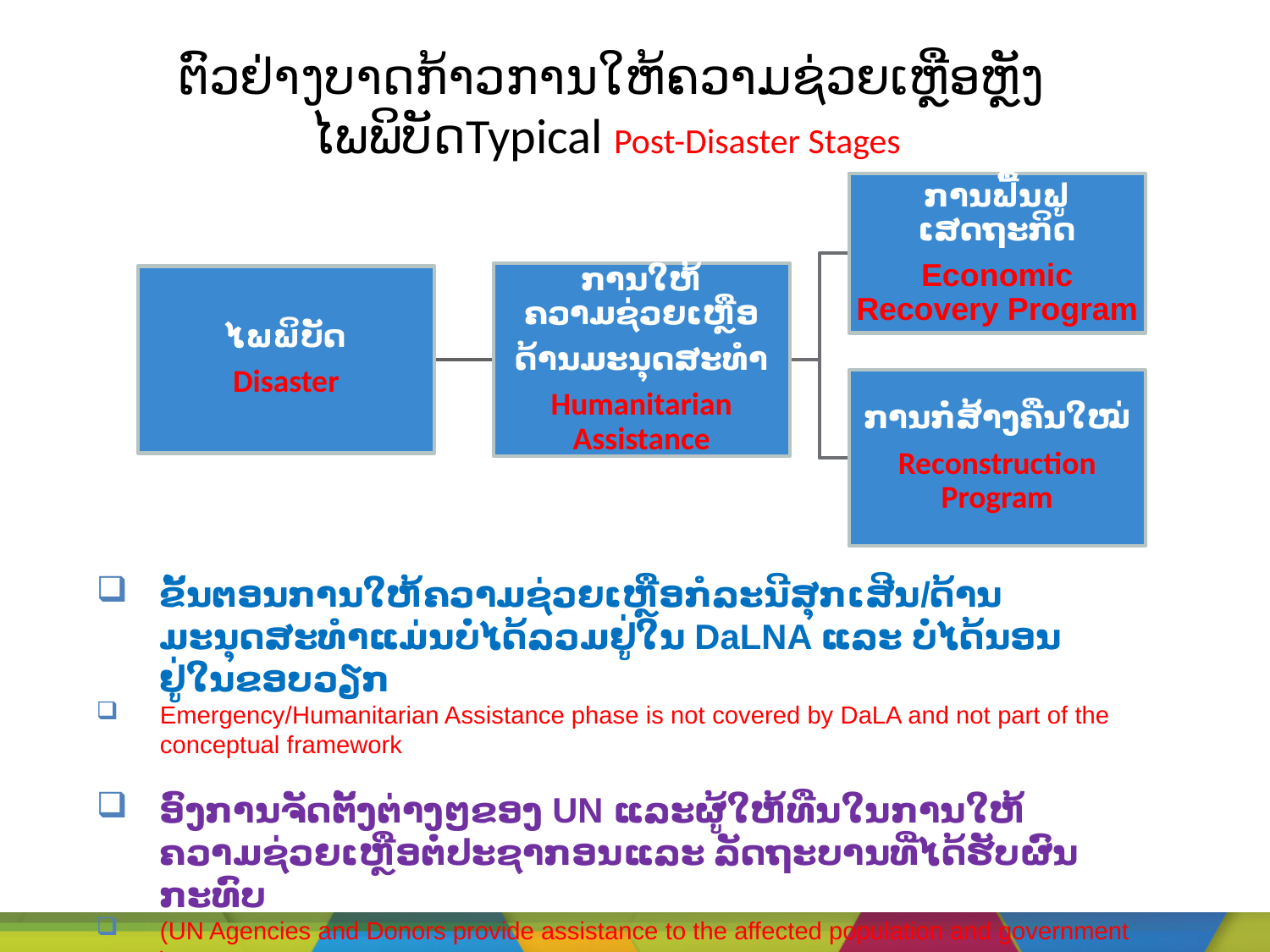

ໄພພິບັດ
Disaster
ການໃຫ້ຄວາມຊ່ວຍເຫຼືອ
ດ້ານມະນຸດສະທຳ
Humanitarian Assistance
ການຟື້ນຟູເສດຖະກິດ
Economic Recovery Program
ການກໍ່ສ້າງຄືນໃໝ່
Reconstruction Program
# ຕົວຢ່າງບາດກ້າວການໃຫ້ຄວາມຊ່ວຍເຫຼືອຫຼັງໄພພິບັດTypical Post-Disaster Stages
ຂັ້ນຕອນການໃຫ້ຄວາມຊ່ວຍເຫຼືອກໍລະນີສຸກເສີນ/ດ້ານມະນຸດສະທຳແມ່ນບໍ່ໄດ້ລວມຢູ່ໃນ DaLNA ແລະ ບໍ່ໄດ້ນອນຢູ່ໃນຂອບວຽກ
Emergency/Humanitarian Assistance phase is not covered by DaLA and not part of the conceptual framework

ອົງການຈັດຕັ້ງຕ່າງໆຂອງ UN ແລະຜູ້ໃຫ້ທືນໃນການໃຫ້ຄວາມຊ່ວຍເຫຼືອຕໍ່ປະຊາກອນແລະ ລັດຖະບານທີ່ໄດ້ຮັບຜົນກະທົບ
(UN Agencies and Donors provide assistance to the affected population and government )